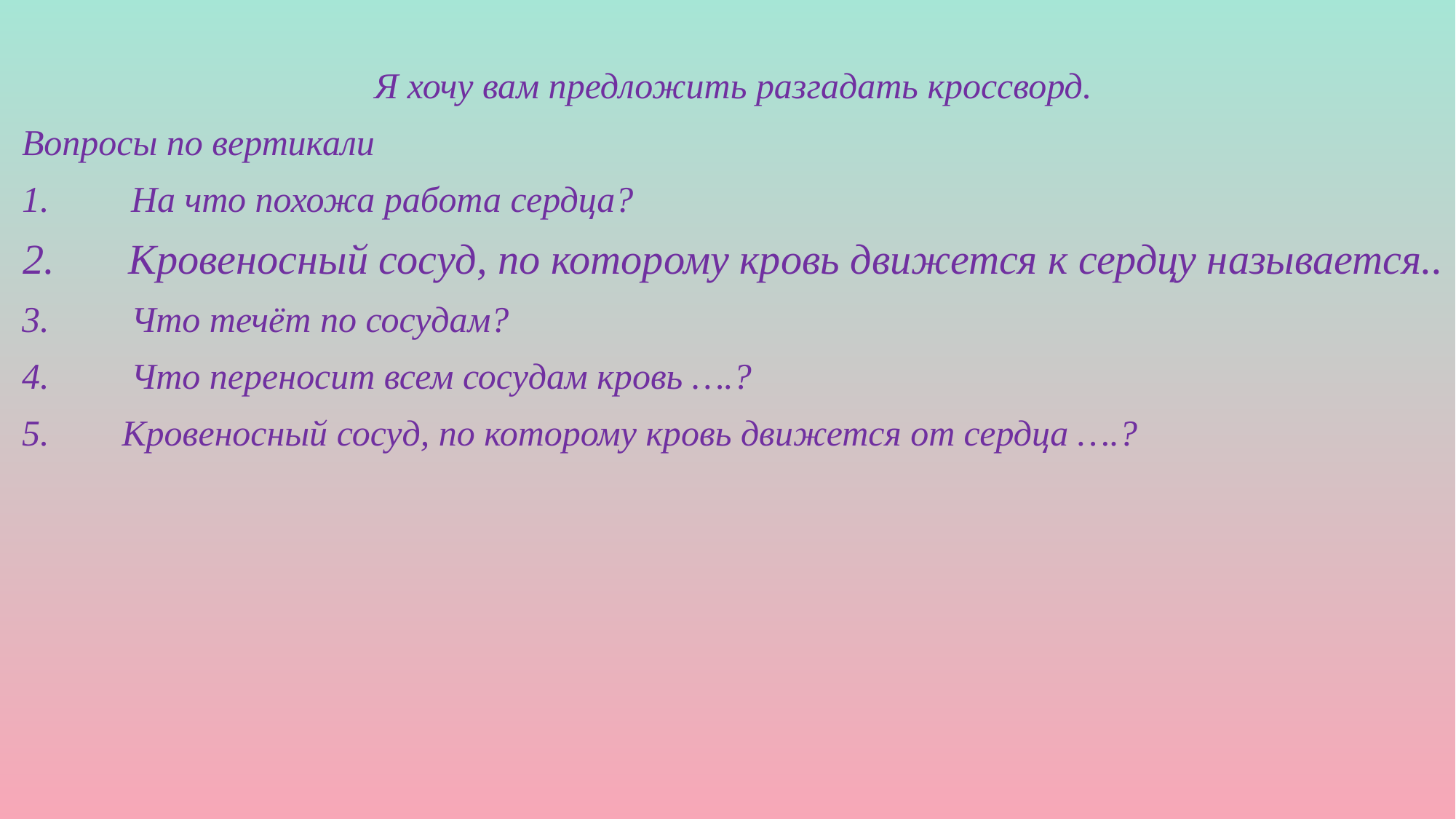

Я хочу вам предложить разгадать кроссворд.
Вопросы по вертикали
1.	На что похожа работа сердца?
2.       Кровеносный сосуд, по которому кровь движется к сердцу называется..
3.	Что течёт по сосудам?
4.	Что переносит всем сосудам кровь ….?
5.        Кровеносный сосуд, по которому кровь движется от сердца ….?